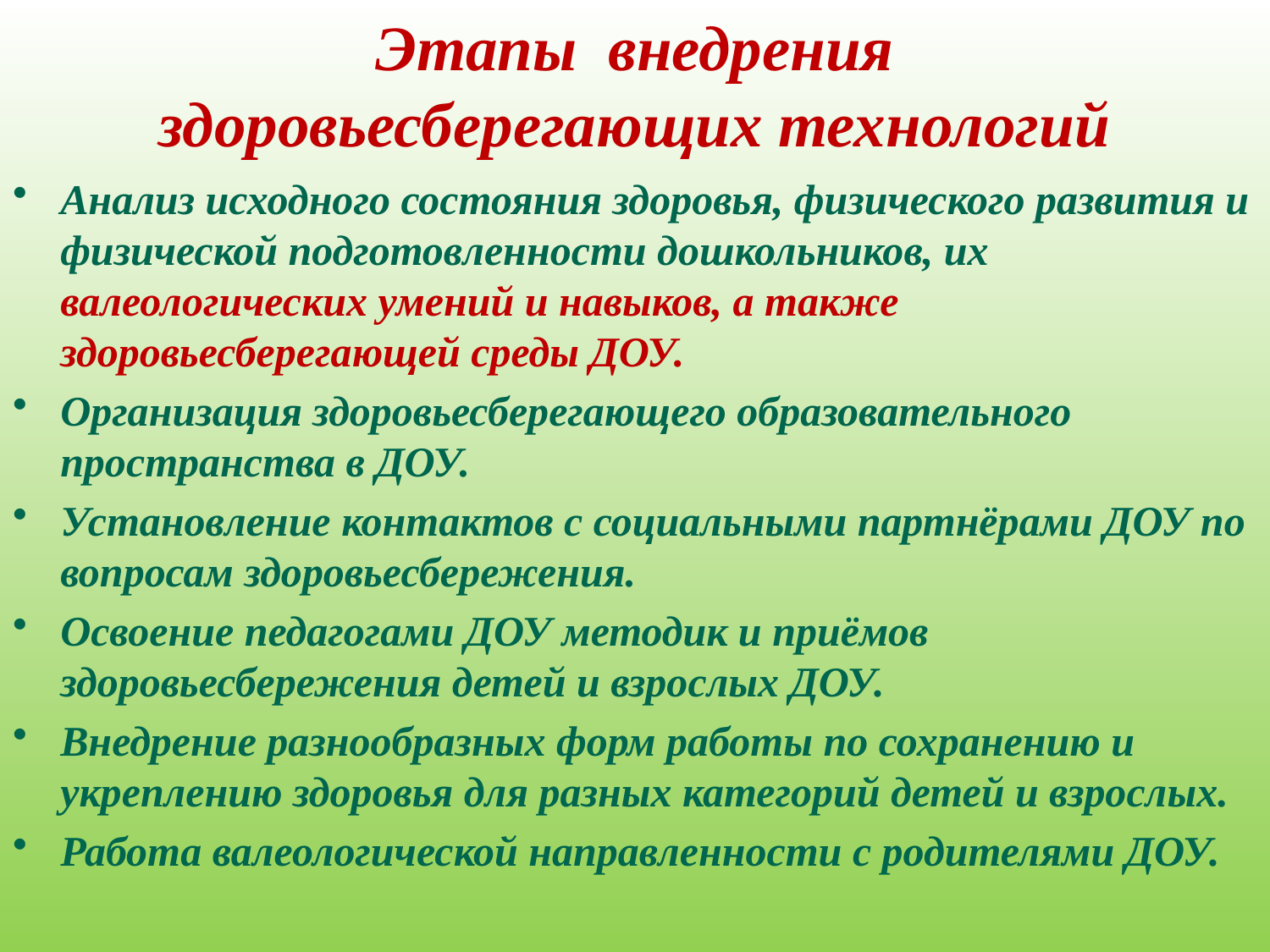

# Этапы  внедрения здоровьесберегающих технологий
Анализ исходного состояния здоровья, физического развития и физической подготовленности дошкольников, их валеологических умений и навыков, а также здоровьесберегающей среды ДОУ.
Организация здоровьесберегающего образовательного пространства в ДОУ.
Установление контактов с социальными партнёрами ДОУ по вопросам здоровьесбережения.
Освоение педагогами ДОУ методик и приёмов здоровьесбережения детей и взрослых ДОУ.
Внедрение разнообразных форм работы по сохранению и укреплению здоровья для разных категорий детей и взрослых.
Работа валеологической направленности с родителями ДОУ.